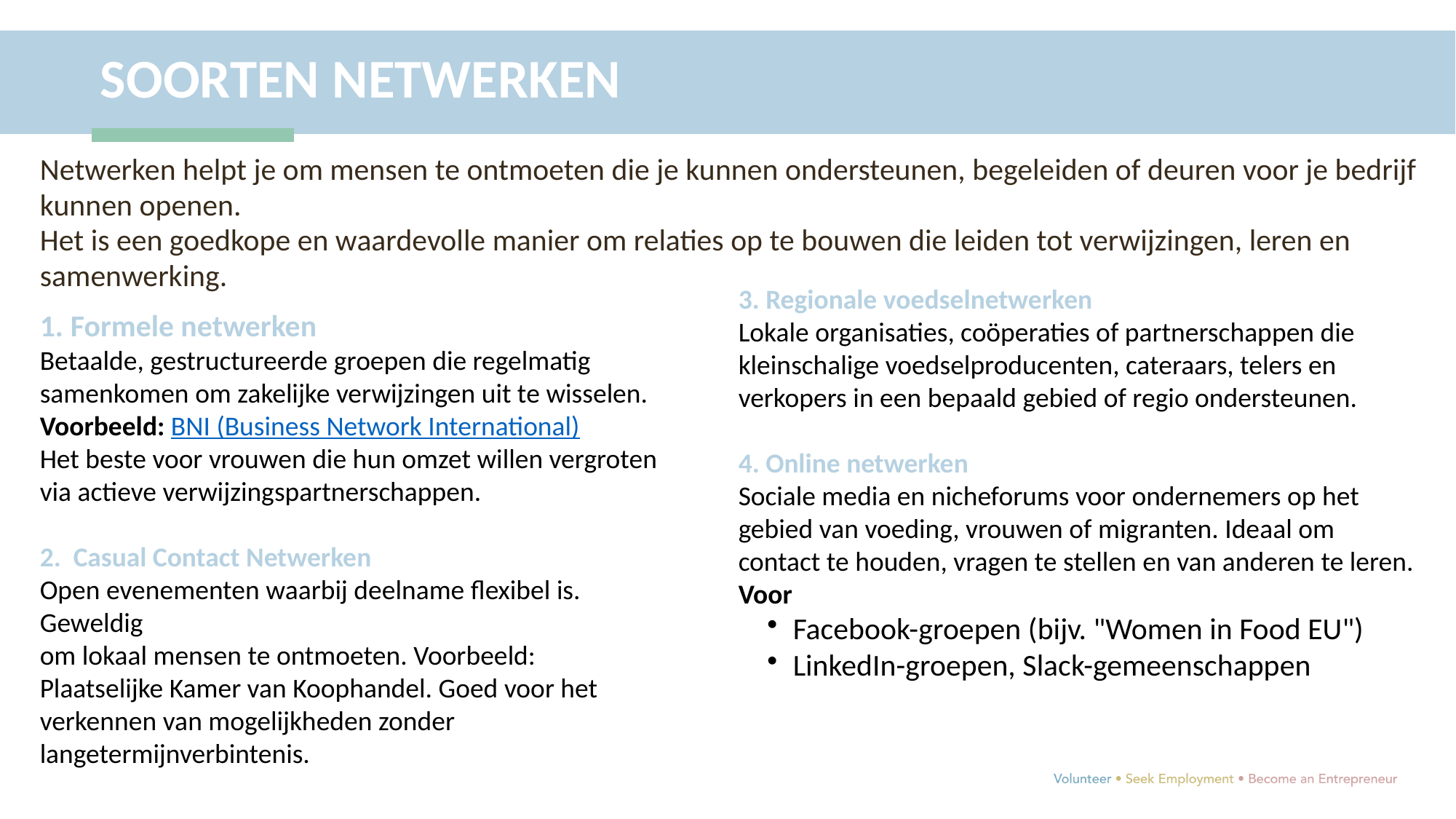

SOORTEN NETWERKEN
Netwerken helpt je om mensen te ontmoeten die je kunnen ondersteunen, begeleiden of deuren voor je bedrijf kunnen openen.
Het is een goedkope en waardevolle manier om relaties op te bouwen die leiden tot verwijzingen, leren en samenwerking.

3. Regionale voedselnetwerken
Lokale organisaties, coöperaties of partnerschappen die kleinschalige voedselproducenten, cateraars, telers en verkopers in een bepaald gebied of regio ondersteunen.

4. Online netwerken
Sociale media en nicheforums voor ondernemers op het gebied van voeding, vrouwen of migranten. Ideaal om contact te houden, vragen te stellen en van anderen te leren.
Voor
Facebook-groepen (bijv. "Women in Food EU")
LinkedIn-groepen, Slack-gemeenschappen

 Formele netwerken
Betaalde, gestructureerde groepen die regelmatig samenkomen om zakelijke verwijzingen uit te wisselen.
Voorbeeld: BNI (Business Network International)
Het beste voor vrouwen die hun omzet willen vergroten via actieve verwijzingspartnerschappen.

  Casual Contact Netwerken
Open evenementen waarbij deelname flexibel is. Geweldig
om lokaal mensen te ontmoeten. Voorbeeld:
Plaatselijke Kamer van Koophandel. Goed voor het verkennen van mogelijkheden zonder langetermijnverbintenis.